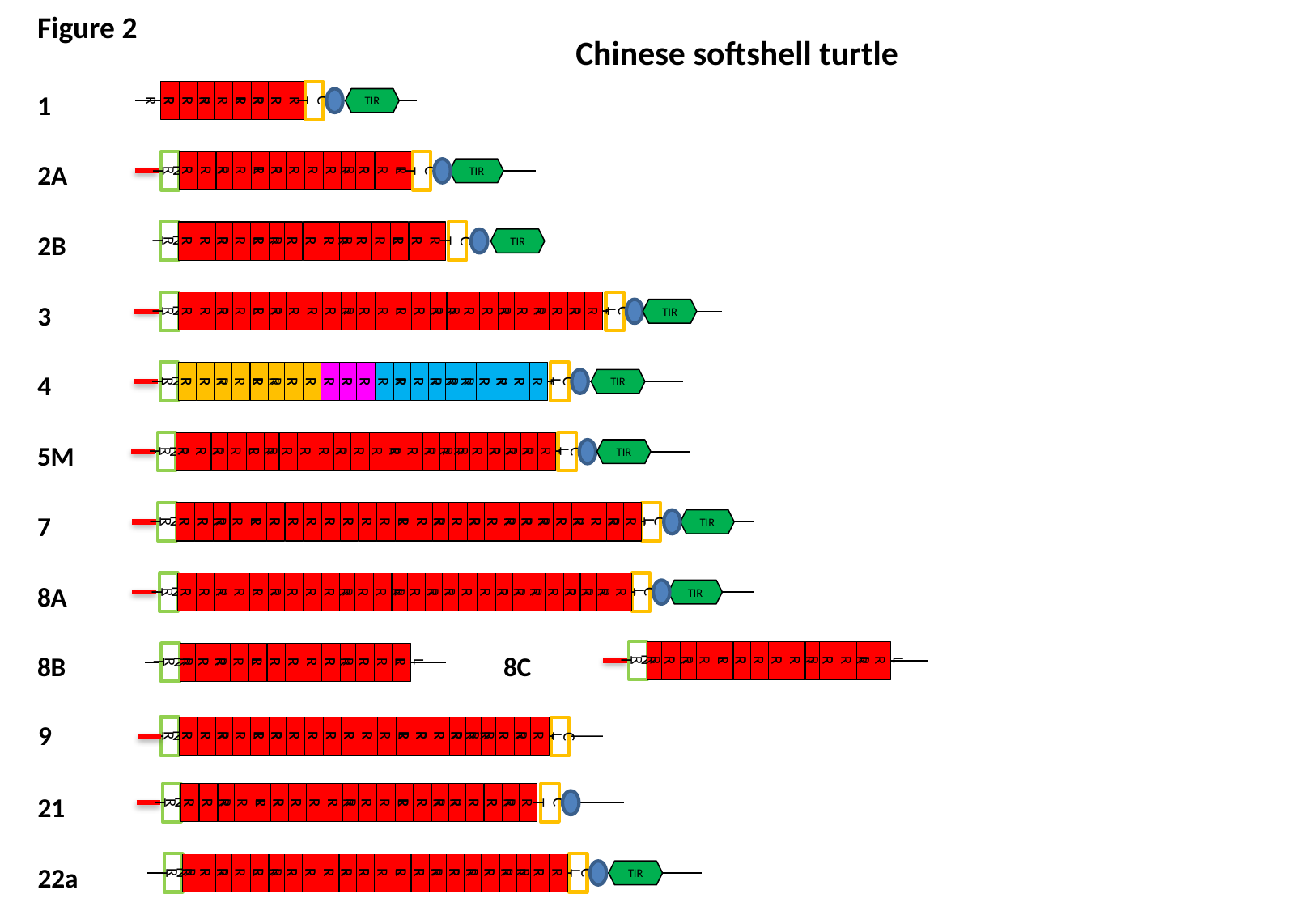

Figure 2
Chinese softshell turtle
LRR
LRR
LRR
LRR
LRR
LRR
LRR
LRR
CT
1

TIR
NT
LRR
LRR
LRR
LRR
LRR
LRR
LRR
LRR
LRR
LRR
LRR
LRR
LRR
CT
2A

TIR
NT
LRR
LRR
LRR
LRR
LRR
LRR
LRR
LRR
LRR
LRR
LRR
LRR
LRR
LRR
LRR
CT
2B

TIR
NT
LRR
LRR
LRR
LRR
LRR
LRR
LRR
LRR
LRR
LRR
LRR
LRR
LRR
LRR
LRR
LRR
LRR
LRR
LRR
LRR
LRR
LRR
LRR
LRR
CT
3

TIR
NT
LRR
LRR
LRR
LRR
LRR
LRR
LRR
LRR
LRR
LRR
LRR
LRR
LRR
LRR
LRR
LRR
LRR
LRR
LRR
LRR
LRR
CT
4

TIR
NT
LRR
LRR
LRR
LRR
LRR
LRR
LRR
LRR
LRR
LRR
LRR
LRR
LRR
LRR
LRR
LRR
LRR
LRR
LRR
LRR
LRR
LRR
CT
5M

TIR
NT
LRR
LRR
LRR
LRR
LRR
LRR
LRR
LRR
LRR
LRR
LRR
LRR
LRR
LRR
LRR
LRR
LRR
LRR
LRR
LRR
LRR
LRR
LRR
LRR
LRR
LRR
CT
7

TIR
NT
LRR
LRR
LRR
LRR
LRR
LRR
LRR
LRR
LRR
LRR
LRR
LRR
LRR
LRR
LRR
LRR
LRR
LRR
LRR
LRR
LRR
LRR
LRR
LRR
LRR
LRR
CT
8A

TIR
NT
LRR
LRR
LRR
LRR
LRR
LRR
LRR
LRR
LRR
LRR
LRR
LRR
LRR
LRR
NT
LRR
LRR
LRR
LRR
LRR
LRR
LRR
LRR
LRR
LRR
LRR
LRR
LRR
8B
8C
9
NT
LRR
LRR
LRR
LRR
LRR
LRR
LRR
LRR
LRR
LRR
LRR
LRR
LRR
LRR
LRR
LRR
LRR
LRR
LRR
LRR
LRR
CT
NT
LRR
LRR
LRR
LRR
LRR
LRR
LRR
LRR
LRR
LRR
LRR
LRR
LRR
LRR
LRR
LRR
LRR
LRR
LRR
LRR
CT
21

NT
LRR
LRR
LRR
LRR
LRR
LRR
LRR
LRR
LRR
LRR
LRR
LRR
LRR
LRR
LRR
LRR
LRR
LRR
LRR
LRR
LRR
LRR
CT
22a

TIR